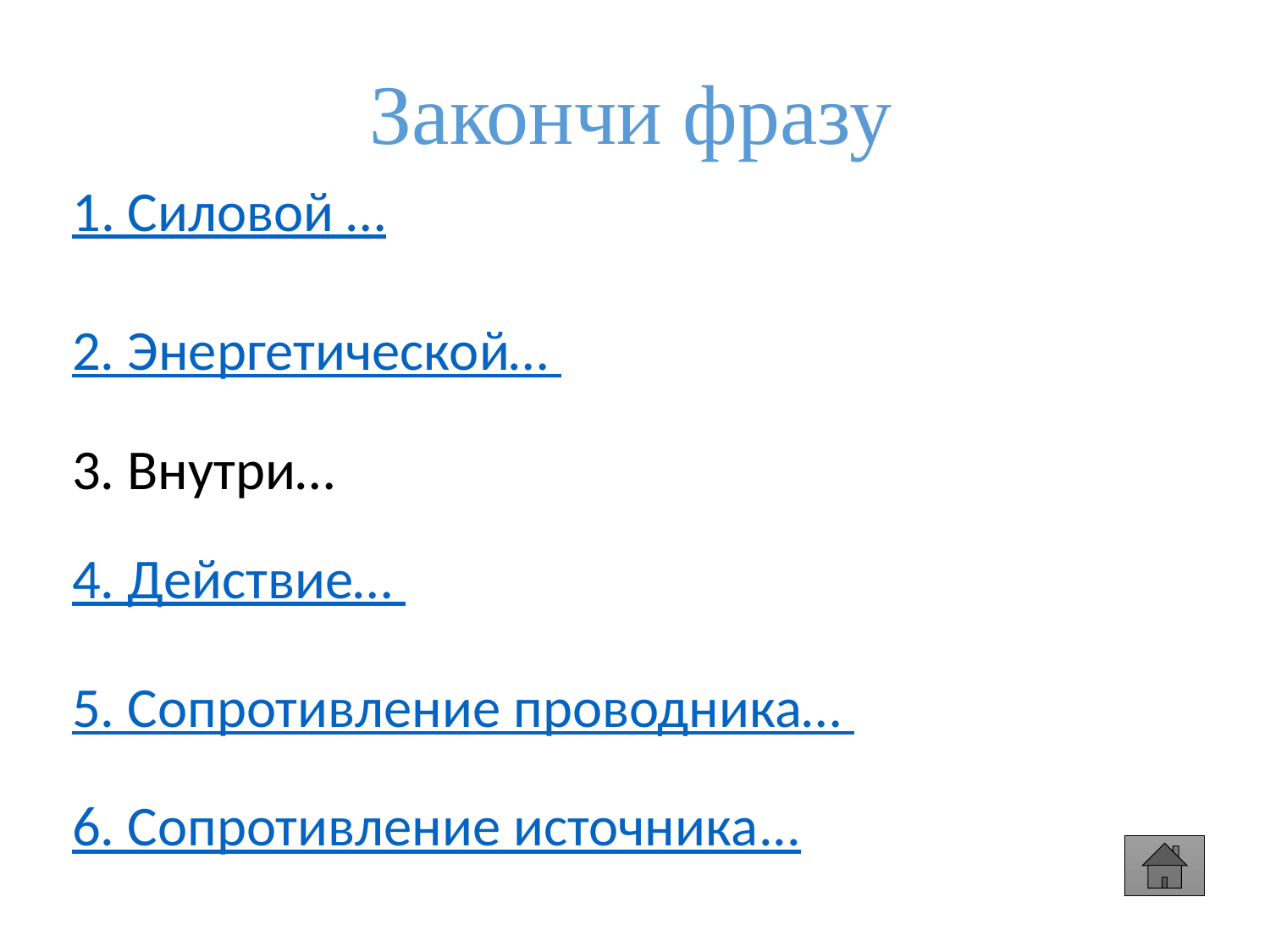

# Закончи фразу
1. Силовой …

2. Энергетической…
3. Внутри…
4. Действие…
5. Сопротивление проводника…
6. Сопротивление источника...